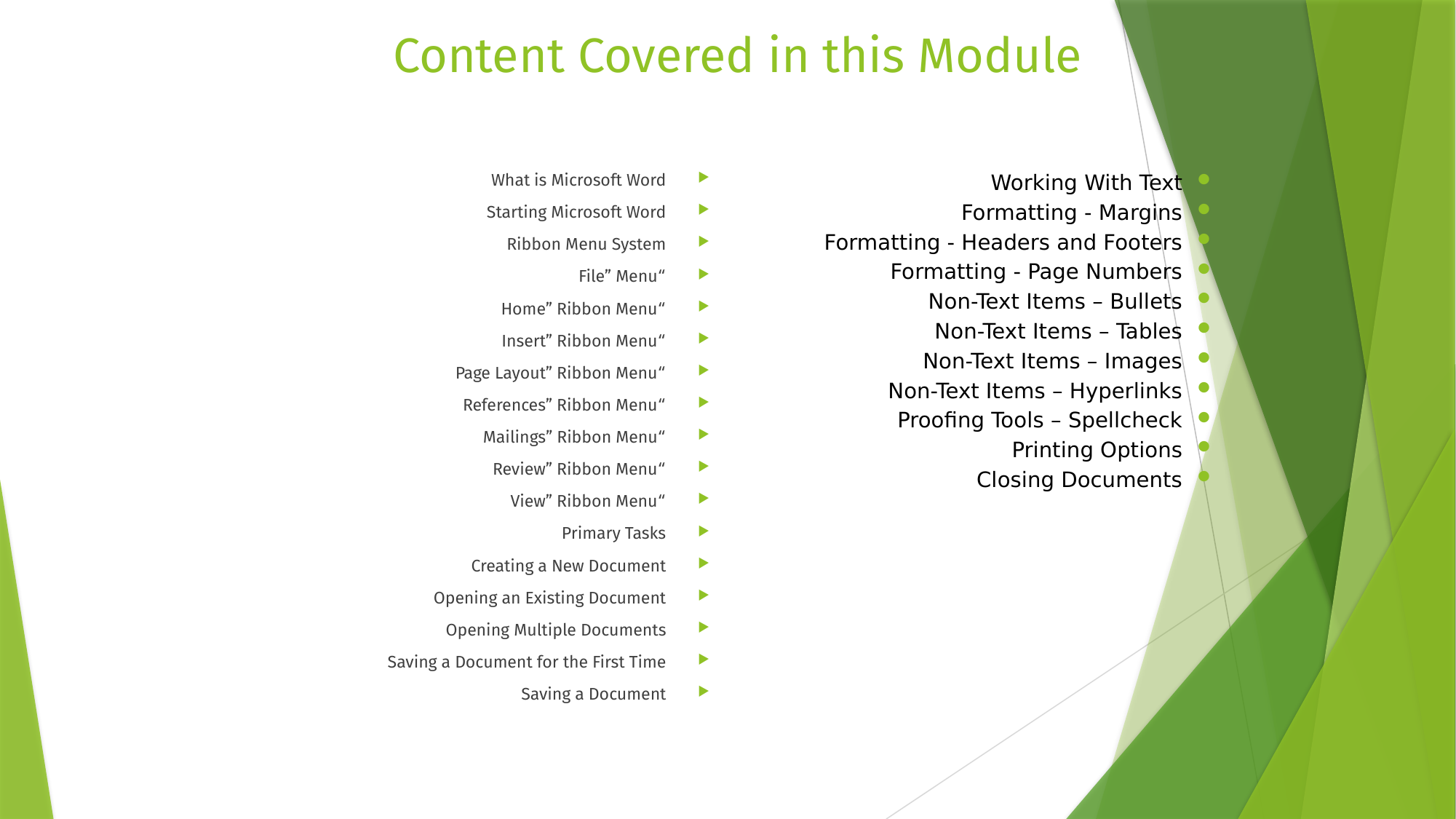

# Content Covered in this Module
What is Microsoft Word
Starting Microsoft Word
Ribbon Menu System
“File” Menu
“Home” Ribbon Menu
“Insert” Ribbon Menu
“Page Layout” Ribbon Menu
“References” Ribbon Menu
“Mailings” Ribbon Menu
“Review” Ribbon Menu
“View” Ribbon Menu
Primary Tasks
Creating a New Document
Opening an Existing Document
Opening Multiple Documents
Saving a Document for the First Time
Saving a Document

Working With Text
Formatting - Margins
Formatting - Headers and Footers
Formatting - Page Numbers
Non-Text Items – Bullets
Non-Text Items – Tables
Non-Text Items – Images
Non-Text Items – Hyperlinks
Proofing Tools – Spellcheck
Printing Options
Closing Documents